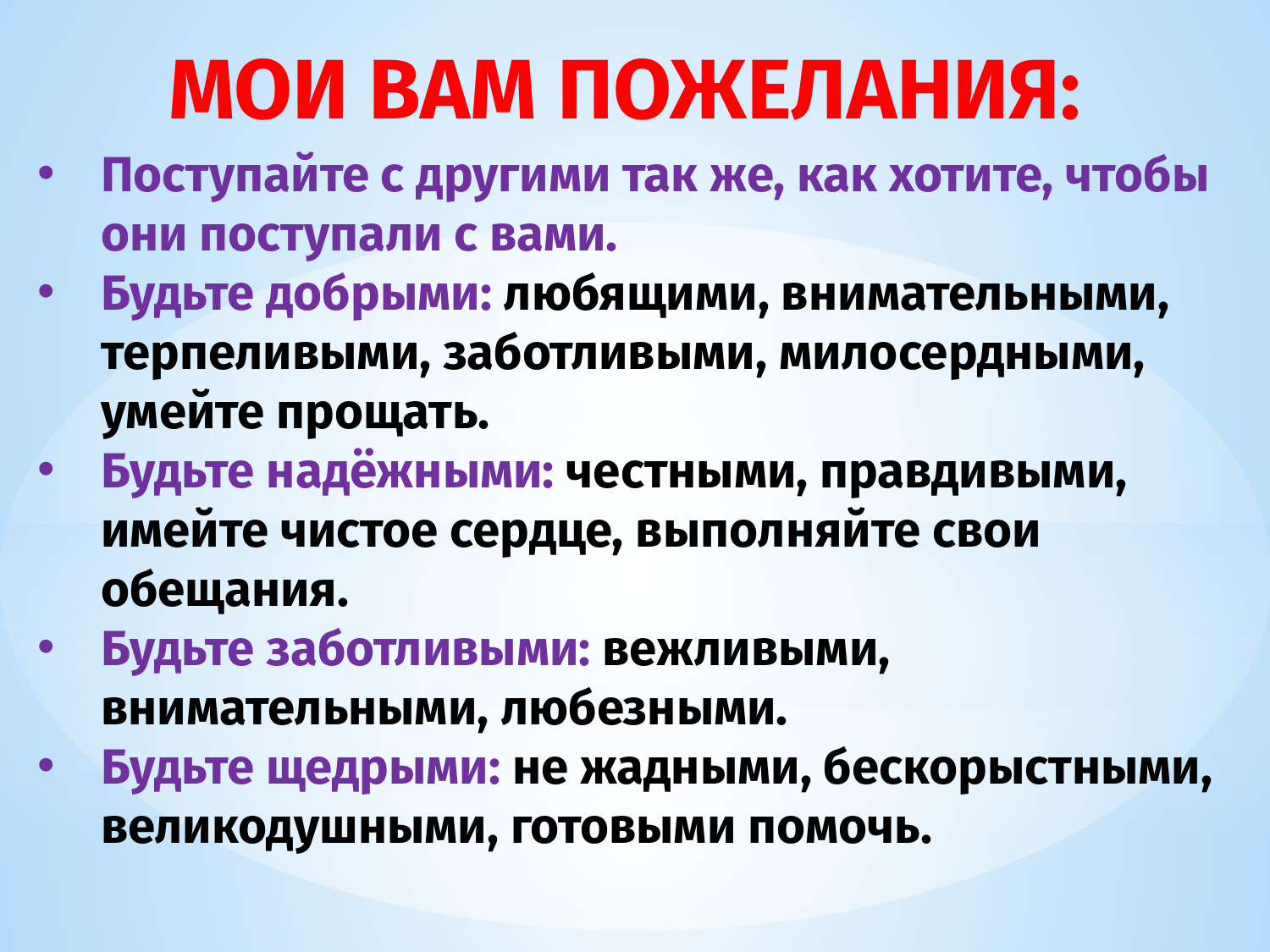

# МОИ ВАМ ПОЖЕЛАНИЯ:
Поступайте с другими так же, как хотите, чтобы они поступали с вами.
Будьте добрыми: любящими, внимательными, терпеливыми, заботливыми, милосердными, умейте прощать.
Будьте надёжными: честными, правдивыми, имейте чистое сердце, выполняйте свои обещания.
Будьте заботливыми: вежливыми, внимательными, любезными.
Будьте щедрыми: не жадными, бескорыстными, великодушными, готовыми помочь.